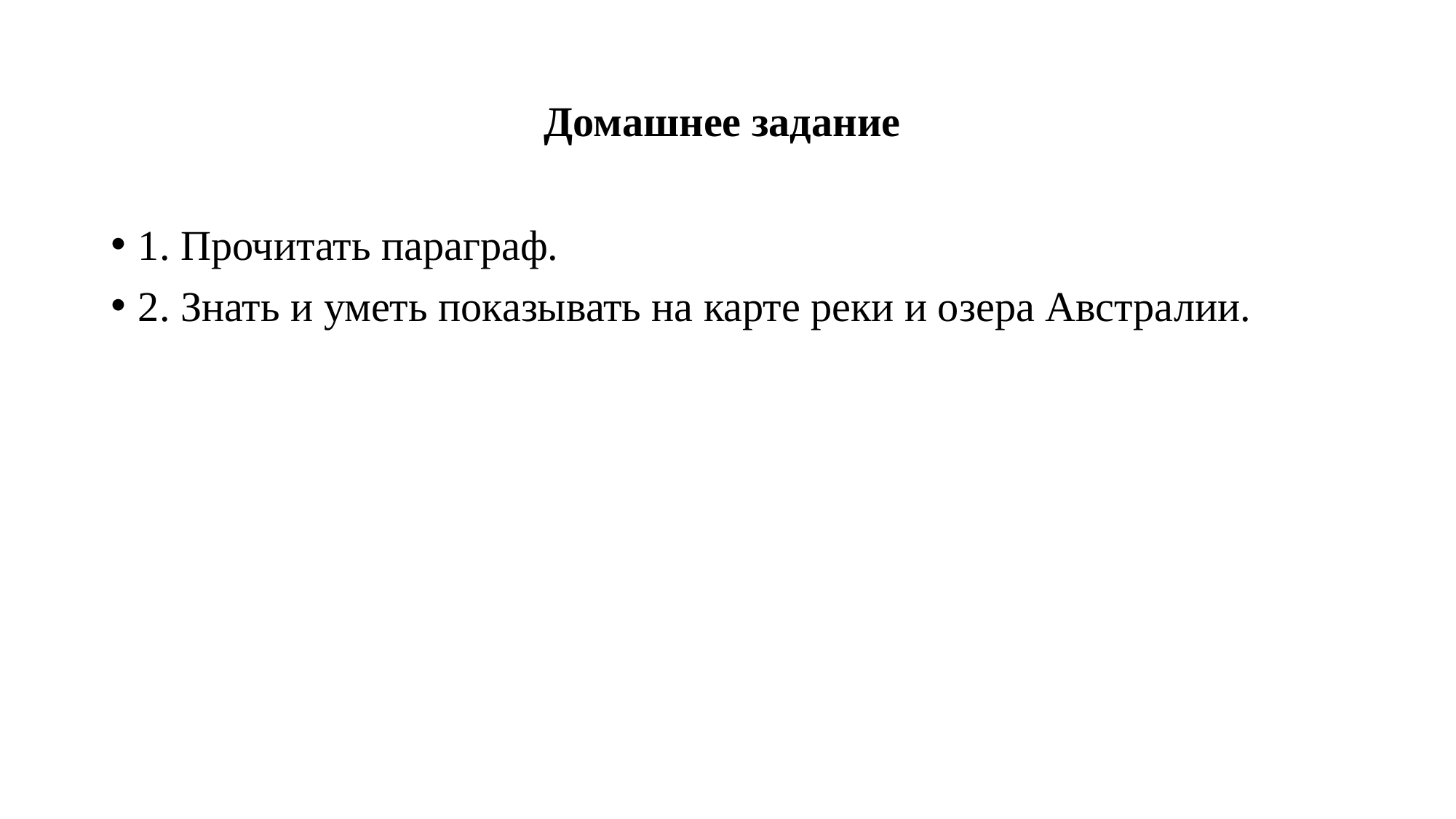

# Домашнее задание
1. Прочитать параграф.
2. Знать и уметь показывать на карте реки и озера Австралии.